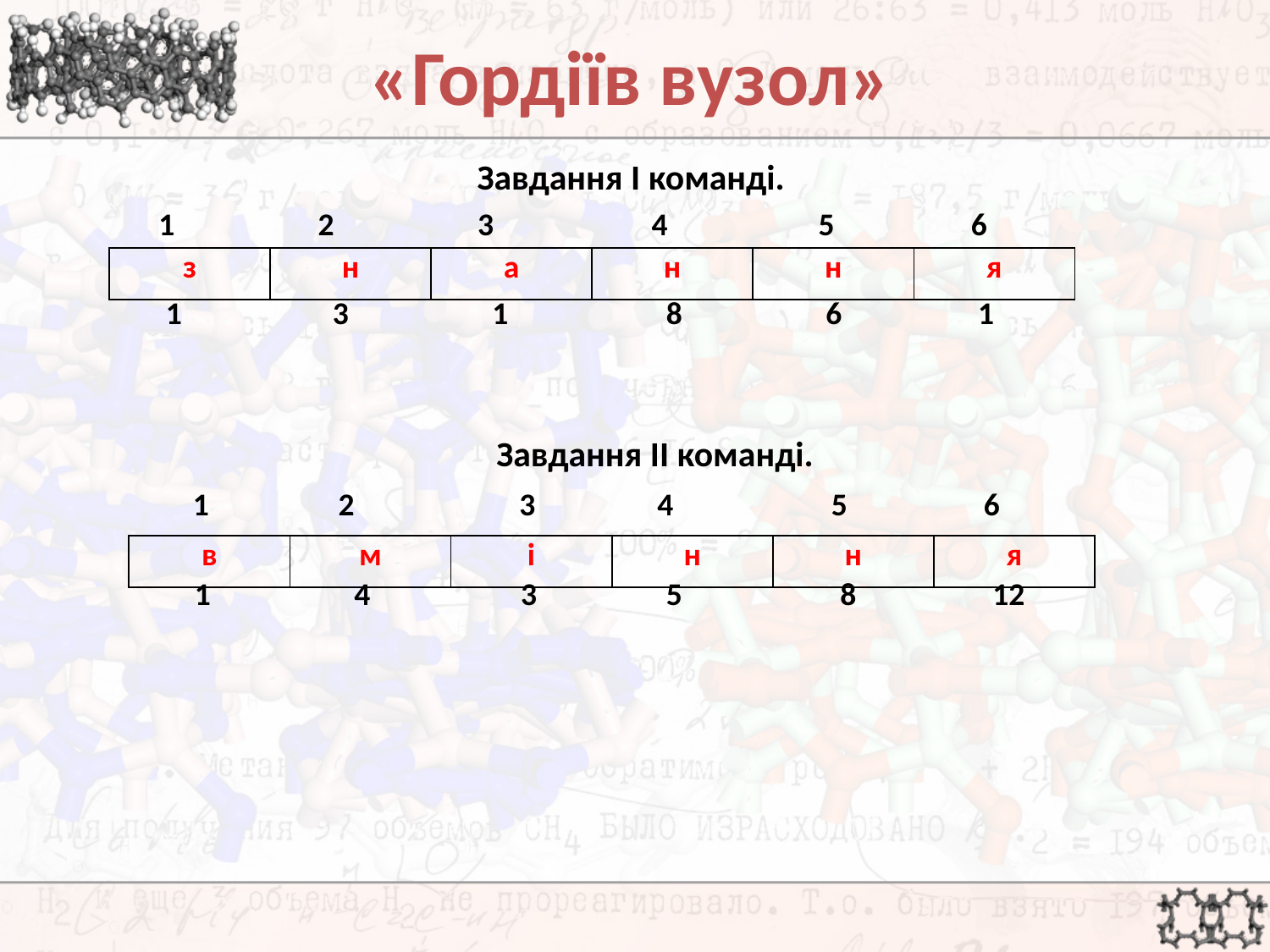

# «Гордіїв вузол»
Завдання I командi.
            1                    2                    3                      4                     5                   6

             1                     3                    1                      8                    6                   1

      Завдання IІ командi.
               1                  2                       3                 4                      5                   6

                 1                    4                     3                  5                      8                   12
| з | н | а | н | н | я |
| --- | --- | --- | --- | --- | --- |
| в | м | і | н | н | я |
| --- | --- | --- | --- | --- | --- |